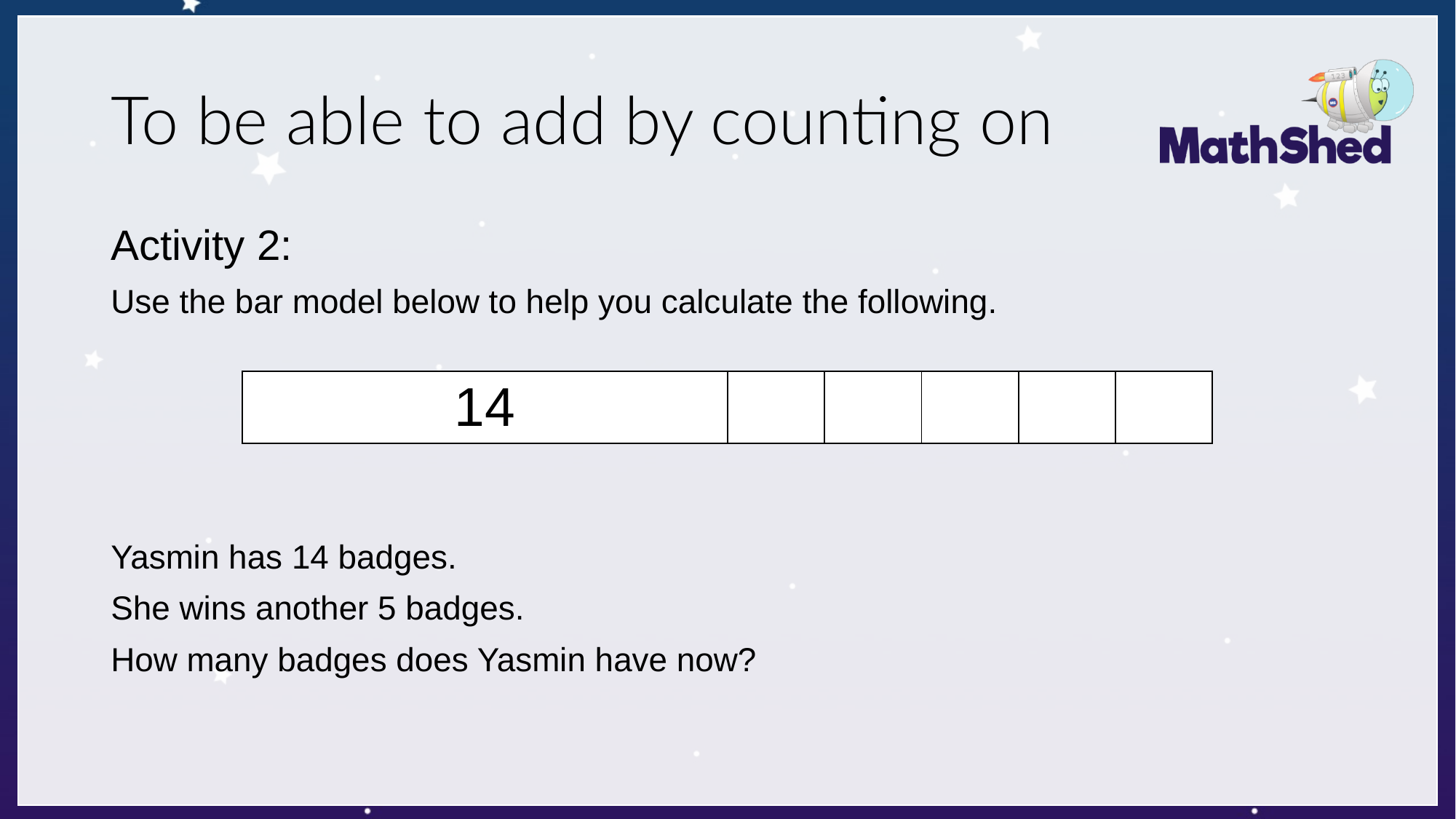

# To be able to add by counting on
Activity 2:
Use the bar model below to help you calculate the following.

Yasmin has 14 badges.
She wins another 5 badges.
How many badges does Yasmin have now?

| 14 |  |  |  |  |  |
| --- | --- | --- | --- | --- | --- |